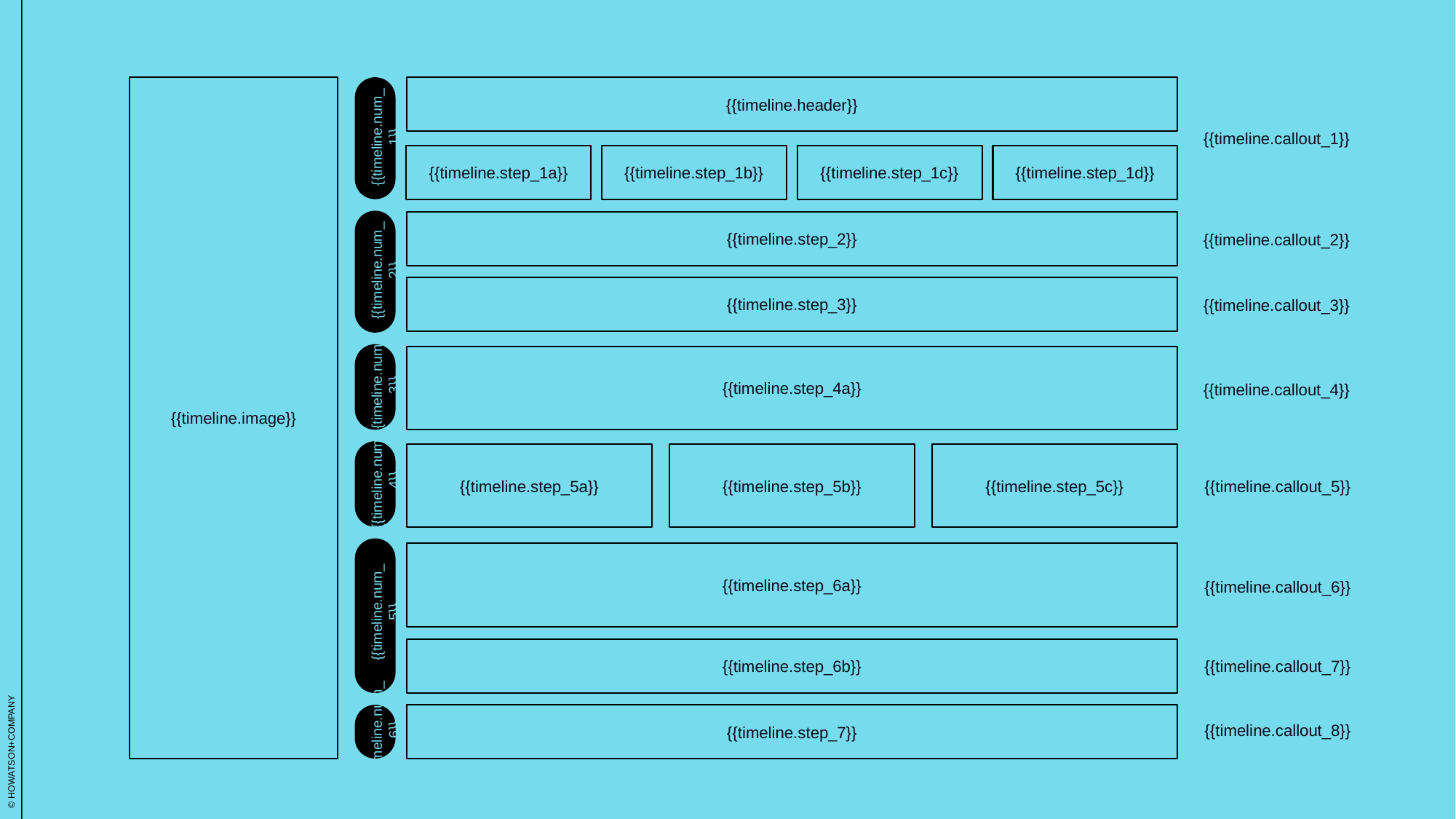

{{timeline.image}}

{{timeline.header}}
{{timeline.callout_1}}
{{timeline.num_1}}
{{timeline.step_1a}}
{{timeline.step_1b}}
{{timeline.step_1c}}
{{timeline.step_1d}}

{{timeline.step_2}}
{{timeline.callout_2}}
{{timeline.num_2}}
{{timeline.step_3}}
{{timeline.callout_3}}

{{timeline.step_4a}}
{{timeline.callout_4}}
{{timeline.num_3}}

{{timeline.step_5a}}
{{timeline.step_5b}}
{{timeline.step_5c}}
{{timeline.callout_5}}
{{timeline.num_4}}

{{timeline.step_6a}}
{{timeline.callout_6}}
{{timeline.num_5}}
{{timeline.callout_7}}
{{timeline.step_6b}}
{{timeline.callout_8}}

{{timeline.step_7}}
{{timeline.num_6}}